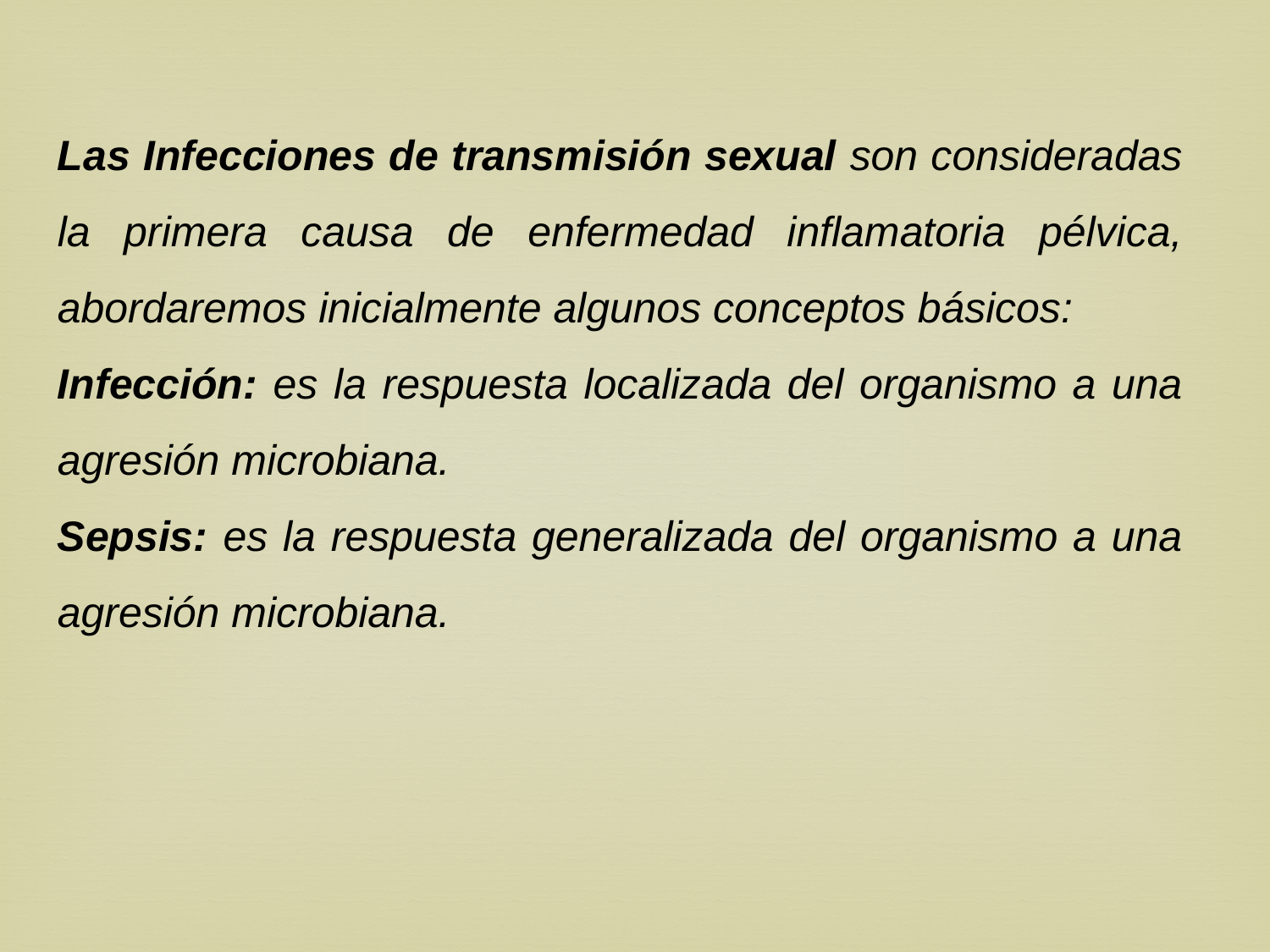

Las Infecciones de transmisión sexual son consideradas la primera causa de enfermedad inflamatoria pélvica, abordaremos inicialmente algunos conceptos básicos:
Infección: es la respuesta localizada del organismo a una agresión microbiana.
Sepsis: es la respuesta generalizada del organismo a una agresión microbiana.